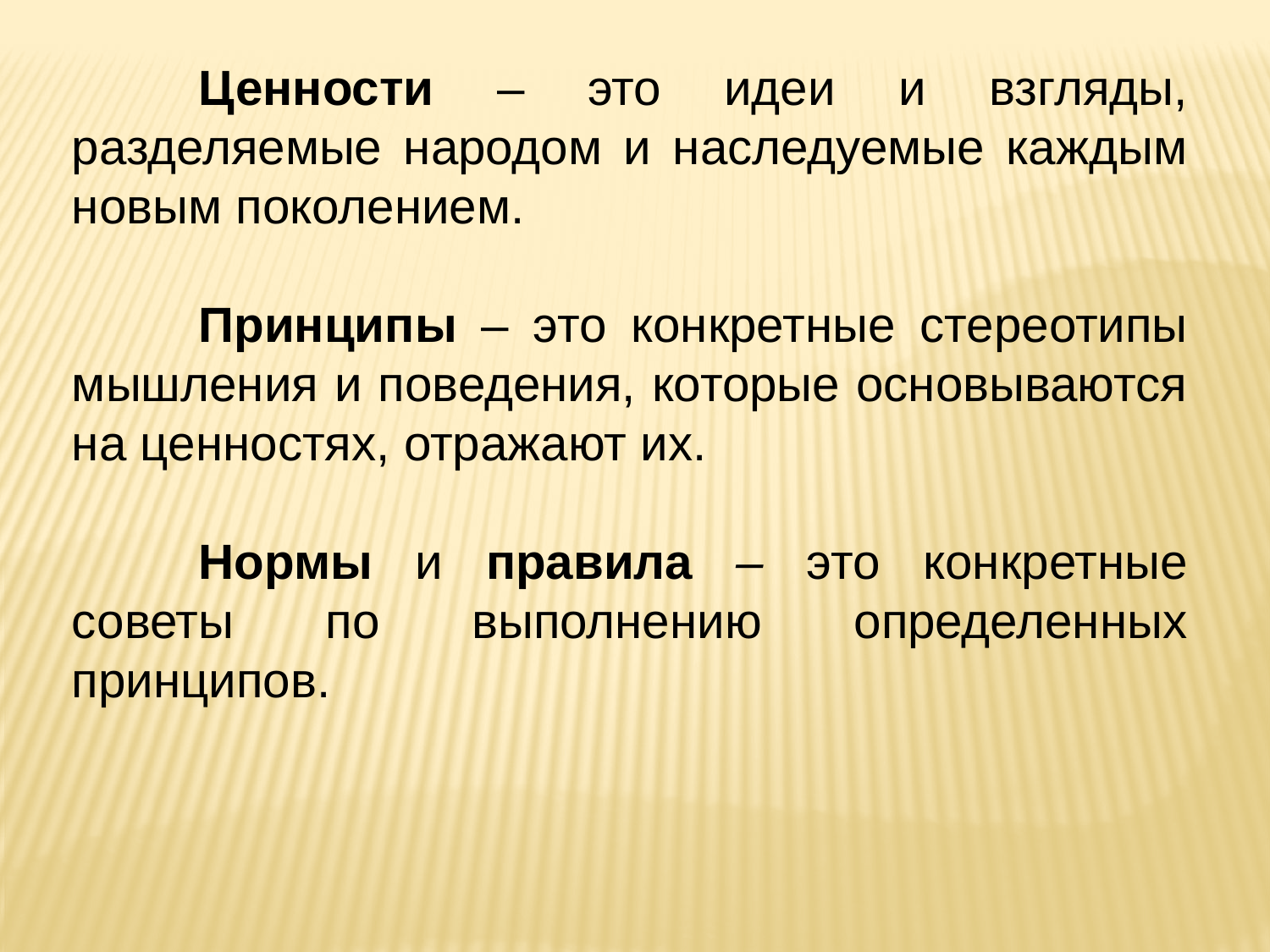

Ценности – это идеи и взгляды, разделяемые народом и наследуемые каждым новым поколением.

	Принципы – это конкретные стереотипы мышления и поведения, которые основываются на ценностях, отражают их.

	Нормы и правила – это конкретные советы по выполнению определенных принципов.